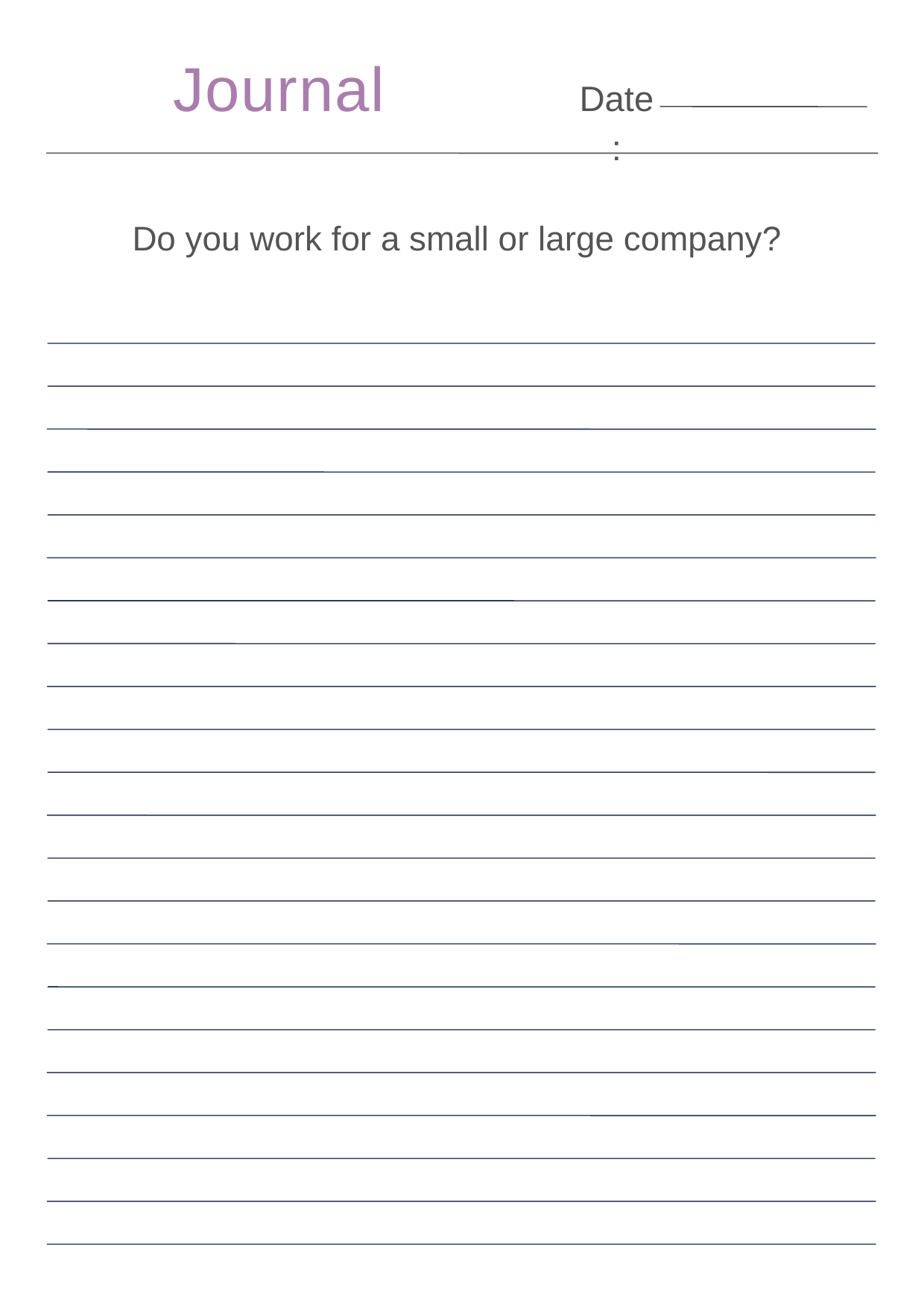

Journal
Date:

Do you work for a small or large company?